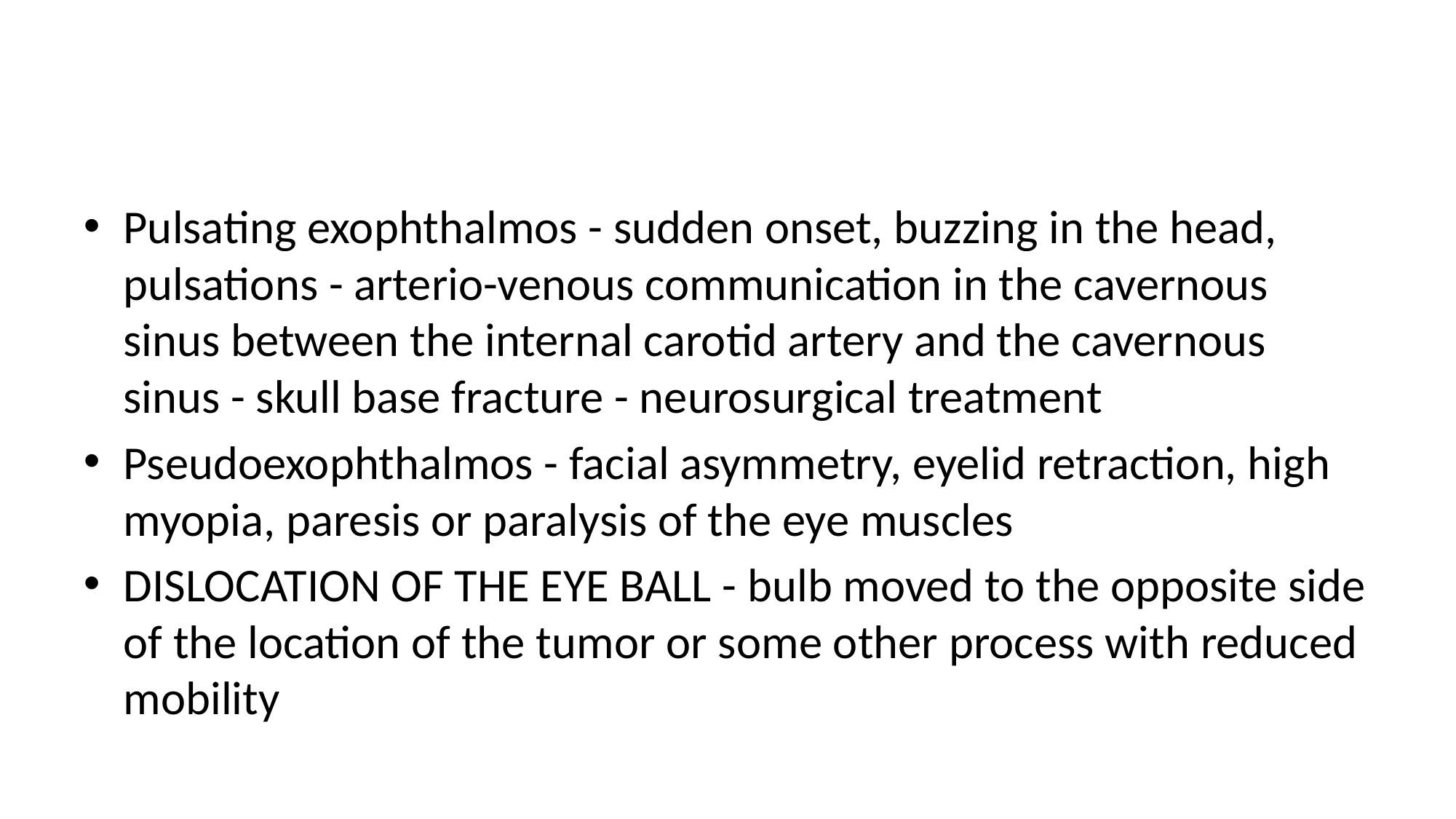

#
Pulsating exophthalmos - sudden onset, buzzing in the head, pulsations - arterio-venous communication in the cavernous sinus between the internal carotid artery and the cavernous sinus - skull base fracture - neurosurgical treatment
Pseudoexophthalmos - facial asymmetry, eyelid retraction, high myopia, paresis or paralysis of the eye muscles
DISLOCATION OF THE EYE BALL - bulb moved to the opposite side of the location of the tumor or some other process with reduced mobility